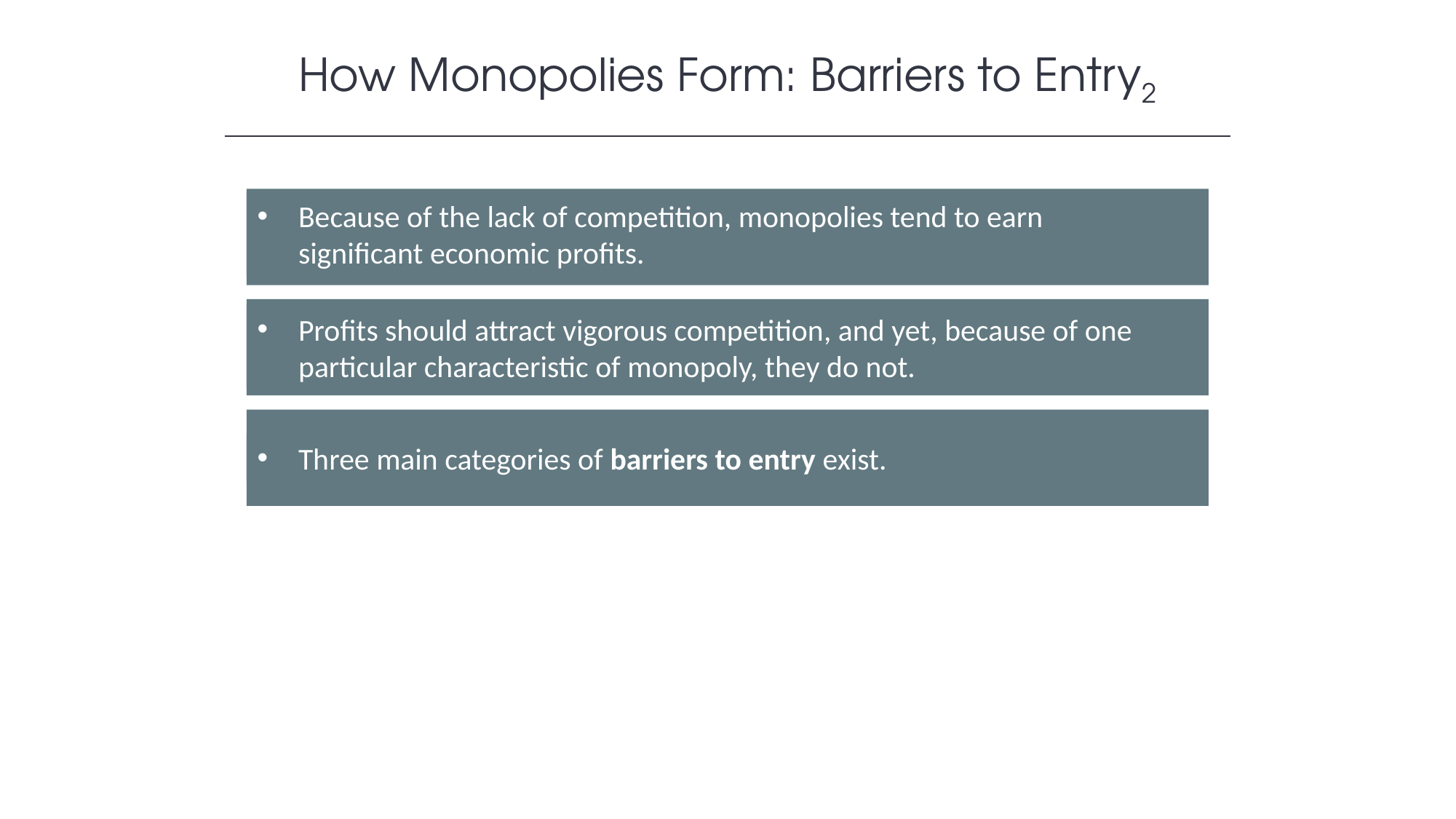

How Monopolies Form: Barriers to Entry2

Because of the lack of competition, monopolies tend to earn significant economic profits.

Profits should attract vigorous competition, and yet, because of one particular characteristic of monopoly, they do not.

Three main categories of barriers to entry exist.